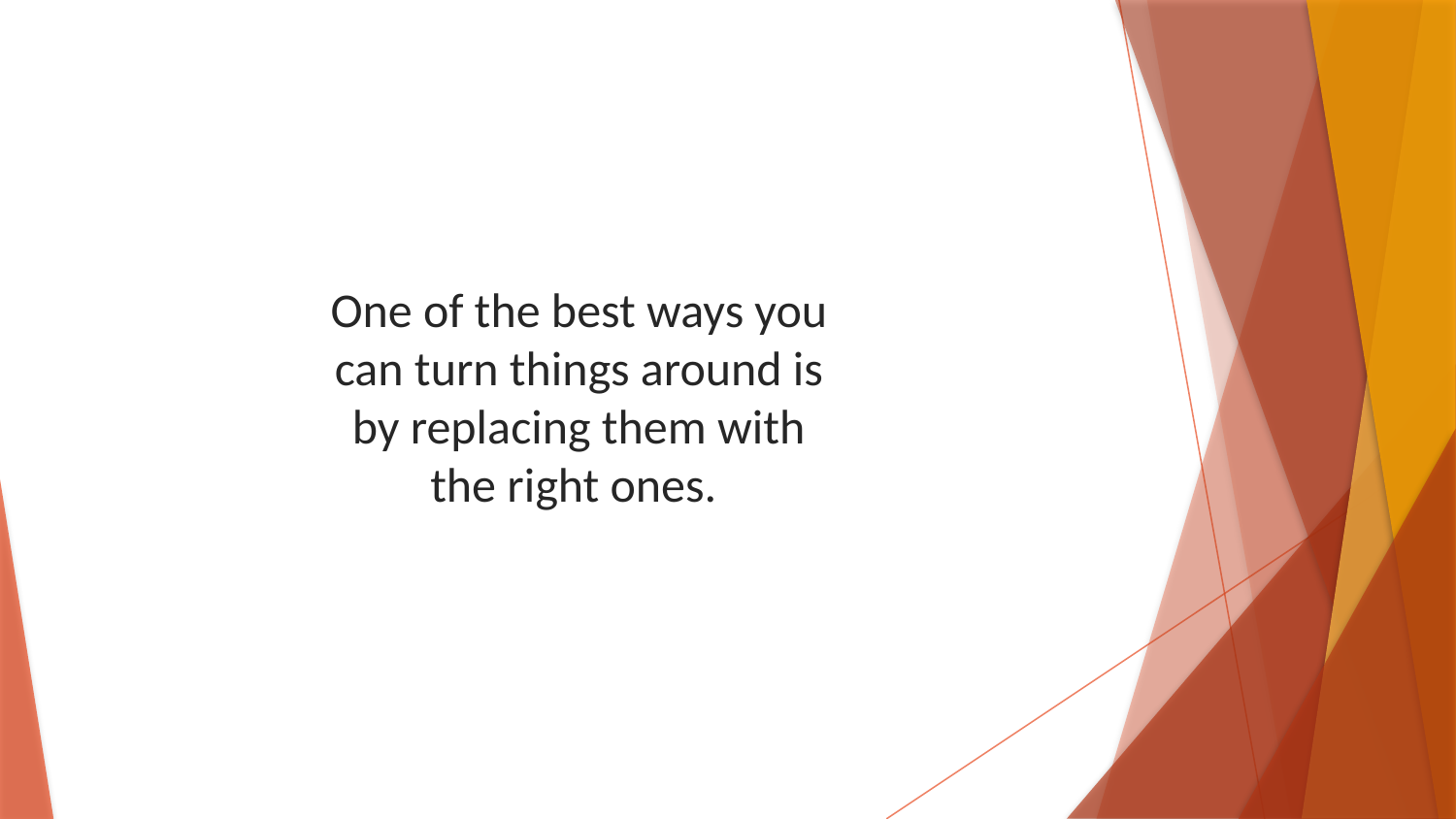

One of the best ways you can turn things around is by replacing them with the right ones.